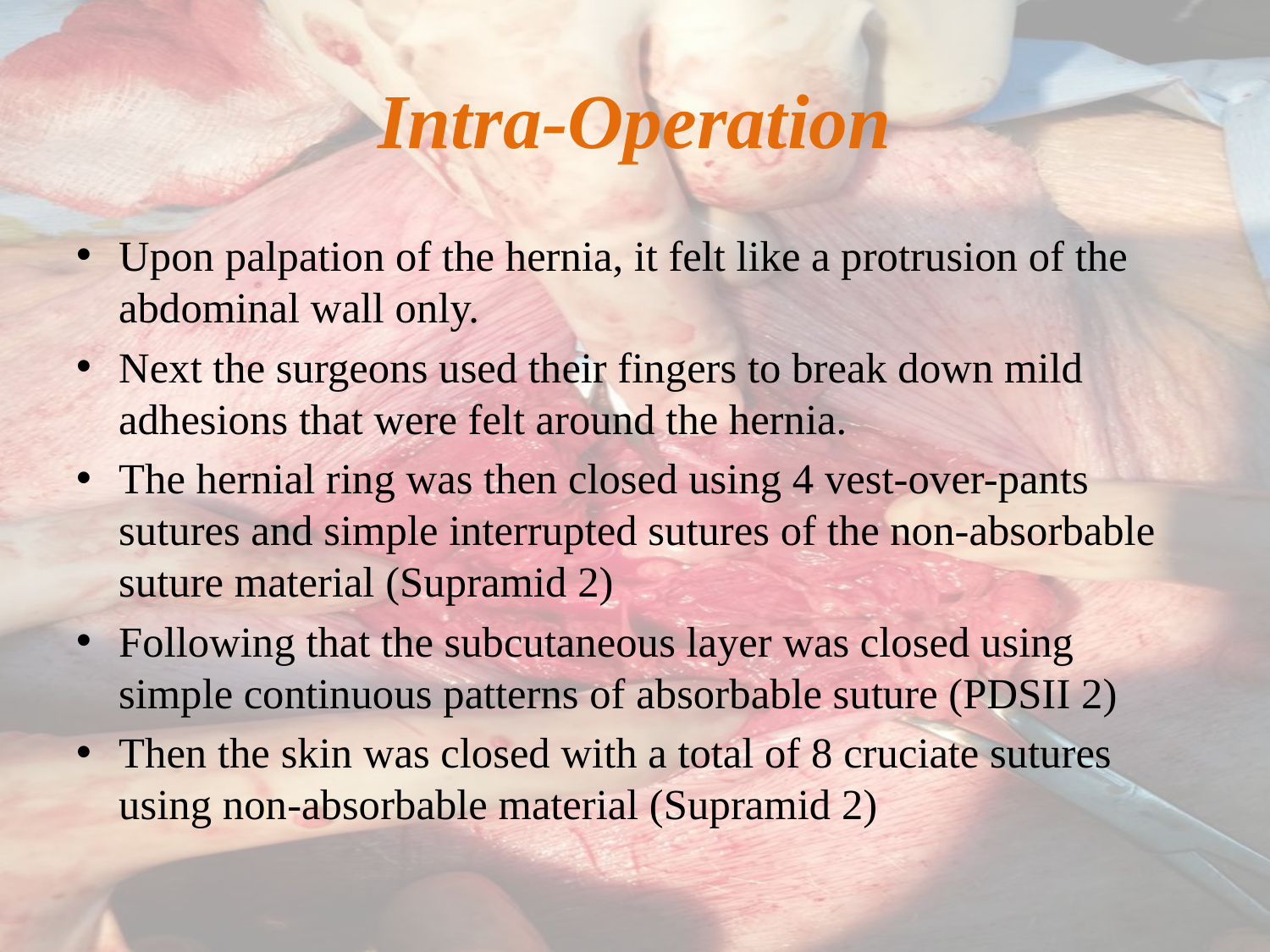

# Intra-Operation
Upon palpation of the hernia, it felt like a protrusion of the abdominal wall only.
Next the surgeons used their fingers to break down mild adhesions that were felt around the hernia.
The hernial ring was then closed using 4 vest-over-pants sutures and simple interrupted sutures of the non-absorbable suture material (Supramid 2)
Following that the subcutaneous layer was closed using simple continuous patterns of absorbable suture (PDSII 2)
Then the skin was closed with a total of 8 cruciate sutures using non-absorbable material (Supramid 2)